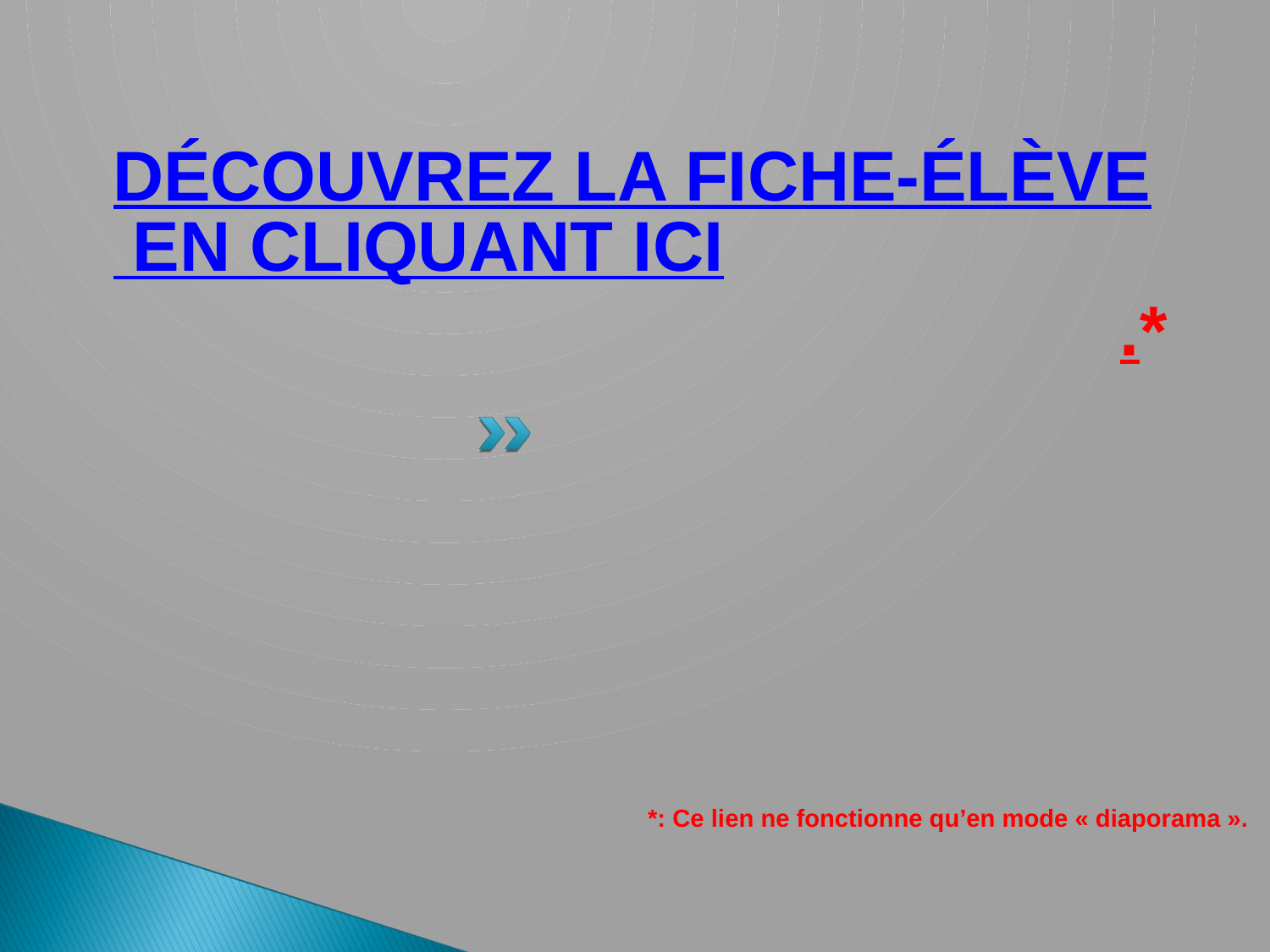

# DÉCOUVREZ LA FICHE-ÉLÈVE EN CLIQUANT ICI.*
*: Ce lien ne fonctionne qu’en mode « diaporama ».